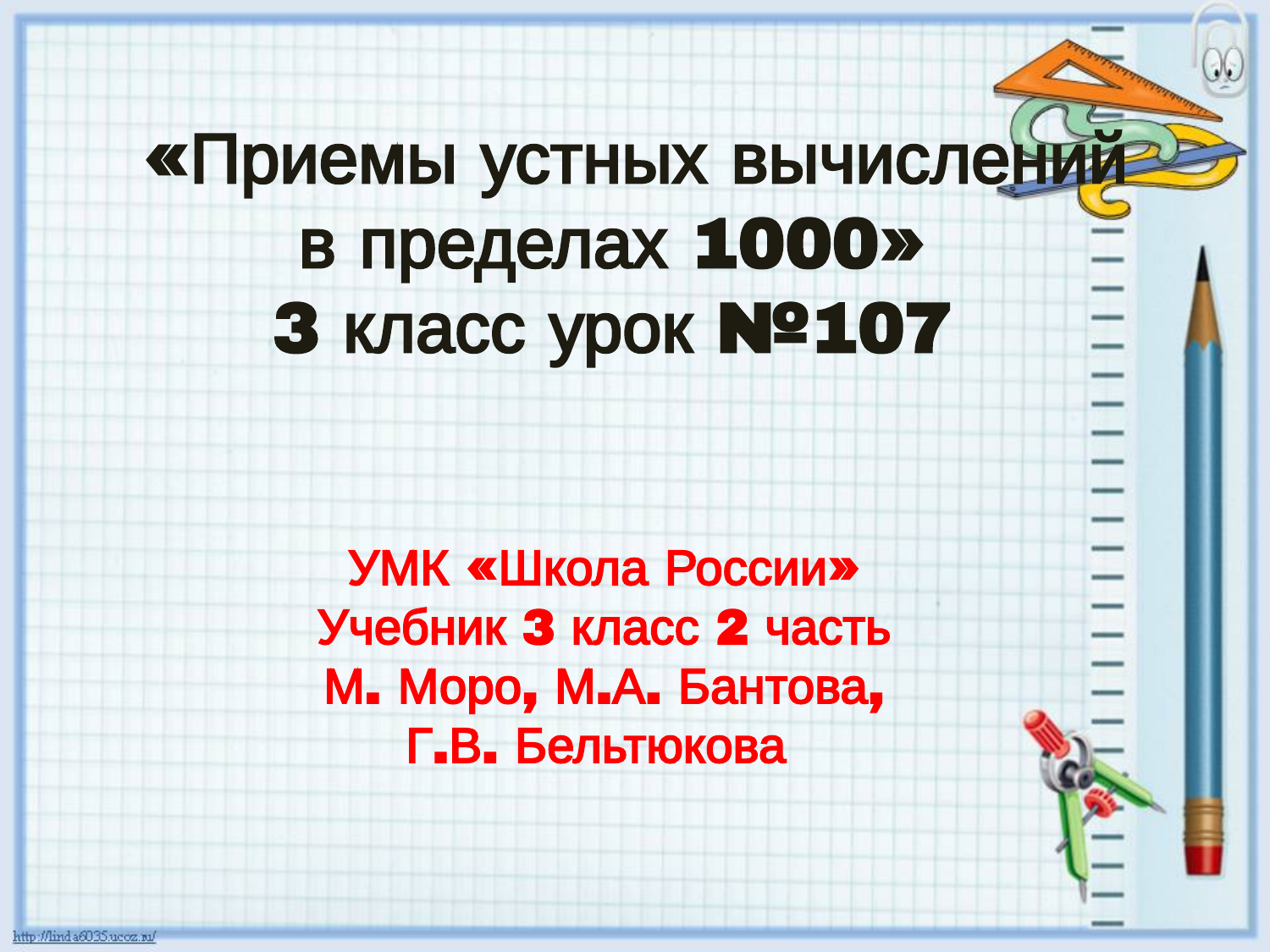

«Приемы устных вычислений в пределах 1000»
3 класс урок №107

УМК «Школа России»
Учебник 3 класс 2 часть
М. Моро, М.А. Бантова,
Г.В. Бельтюкова